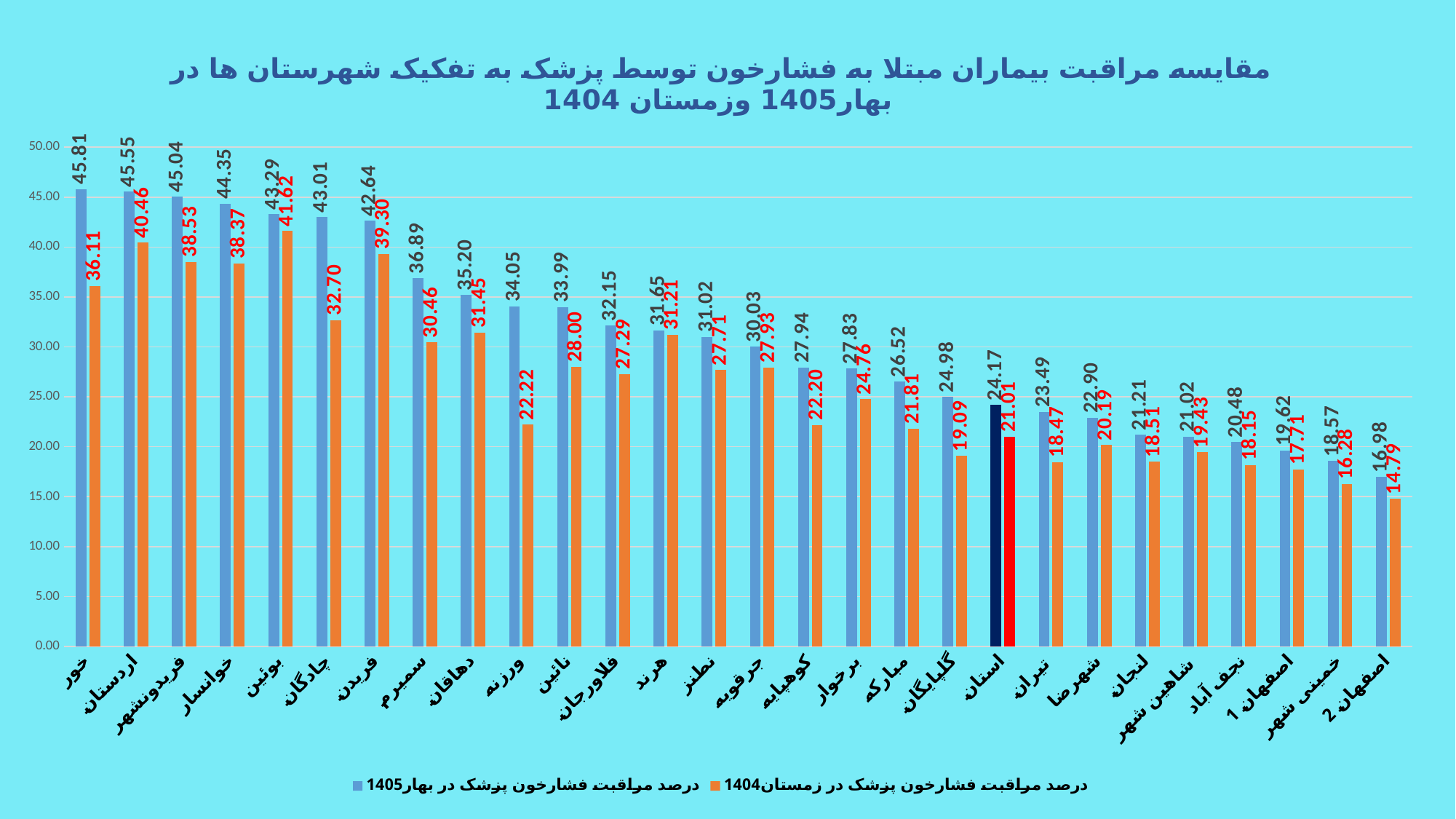

### Chart: مقایسه مراقبت بیماران مبتلا به فشارخون توسط پزشک به تفکیک شهرستان ها در بهار1405 وزمستان 1404

| Category | درصد مراقبت فشارخون پزشک در بهار1405 | درصد مراقبت فشارخون پزشک در زمستان1404 |
|---|---|---|
| خور | 45.81294964028777 | 36.11030478955007 |
| اردستان | 45.552699228791774 | 40.459799974022594 |
| فریدونشهر | 45.04008016032064 | 38.53421859039837 |
| خوانسار | 44.350580781415 | 38.37059329320722 |
| بوئین | 43.29073482428115 | 41.62176724137931 |
| چادگان | 43.013149097392464 | 32.699705815795426 |
| فریدن | 42.64455123236707 | 39.29979498501814 |
| سمیرم | 36.886395511921464 | 30.461799180906652 |
| دهاقان | 35.19736842105263 | 31.448763250883395 |
| ورزنه | 34.048832841427426 | 22.21605109691752 |
| نائین | 33.98598017887358 | 28.004926108374384 |
| فلاورجان | 32.15026578503824 | 27.291289313354188 |
| هرند | 31.65402124430956 | 31.213872832369944 |
| نطنز | 31.024603977081227 | 27.705922396187884 |
| جرقویه | 30.03294289897511 | 27.931098351546584 |
| کوهپایه | 27.93522267206478 | 22.195865808200608 |
| برخوار | 27.83197437390798 | 24.76112880527368 |
| مبارکه | 26.52387731331694 | 21.809316729261383 |
| گلپایگان | 24.98497467158925 | 19.086630643193306 |
| استان | 24.173688524399843 | 21.008391469851556 |
| تیران  | 23.49069450748979 | 18.47366617159831 |
| شهرضا | 22.897358665430957 | 20.186915887850468 |
| لنجان | 21.214050726944713 | 18.507333908541845 |
| شاهین شهر  | 21.019587036300127 | 19.43450088359237 |
| نجف آباد | 20.480671623364152 | 18.152331953920143 |
| اصفهان 1 | 19.62043137917441 | 17.71306858792921 |
| خمینی شهر | 18.565428971401907 | 16.282206933765007 |
| اصفهان 2 | 16.980834337522236 | 14.788958668029794 |